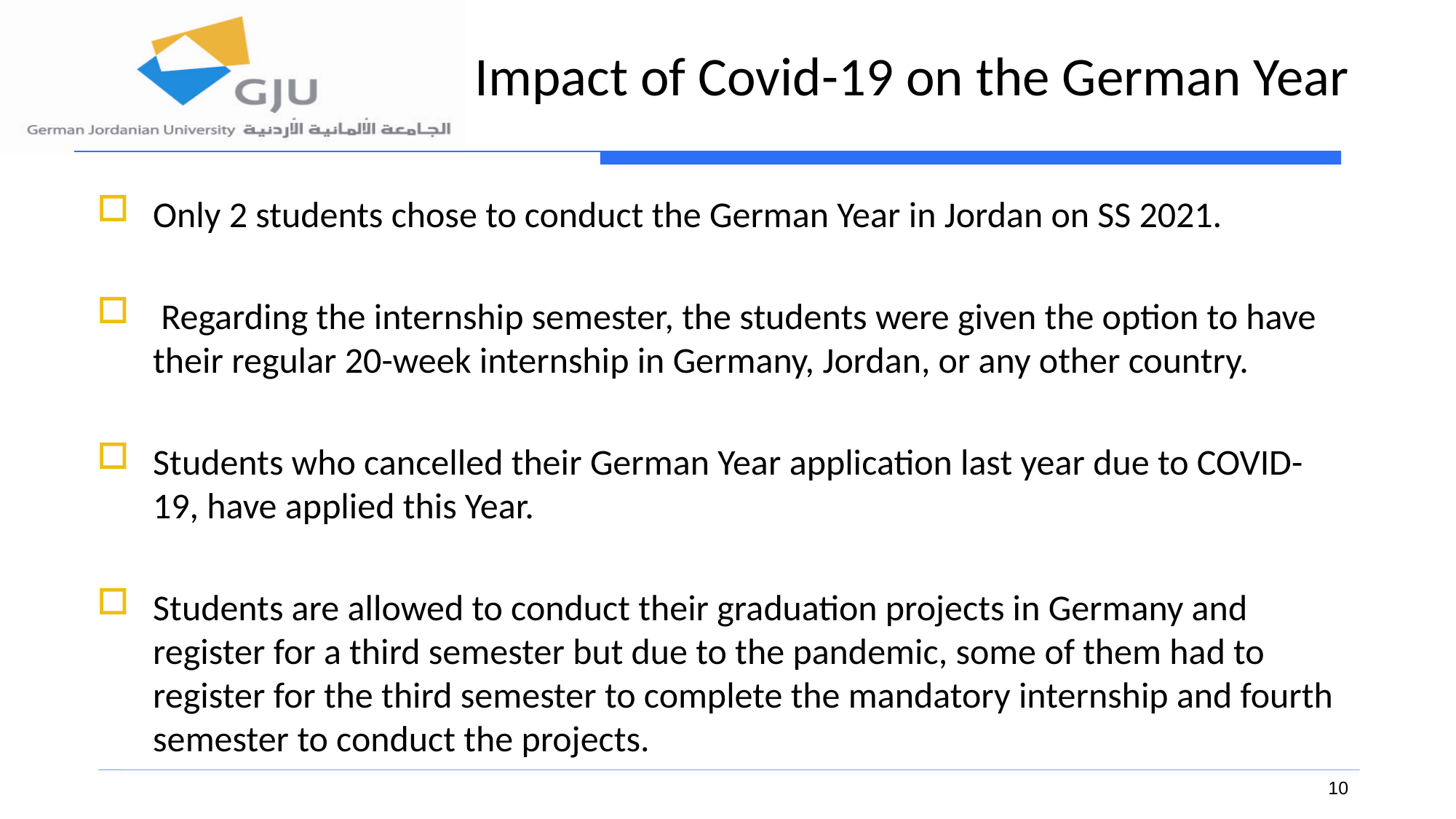

# Impact of Covid-19 on the German Year
Only 2 students chose to conduct the German Year in Jordan on SS 2021.

 Regarding the internship semester, the students were given the option to have their regular 20-week internship in Germany, Jordan, or any other country.

Students who cancelled their German Year application last year due to COVID-19, have applied this Year.

Students are allowed to conduct their graduation projects in Germany and register for a third semester but due to the pandemic, some of them had to register for the third semester to complete the mandatory internship and fourth semester to conduct the projects.

10